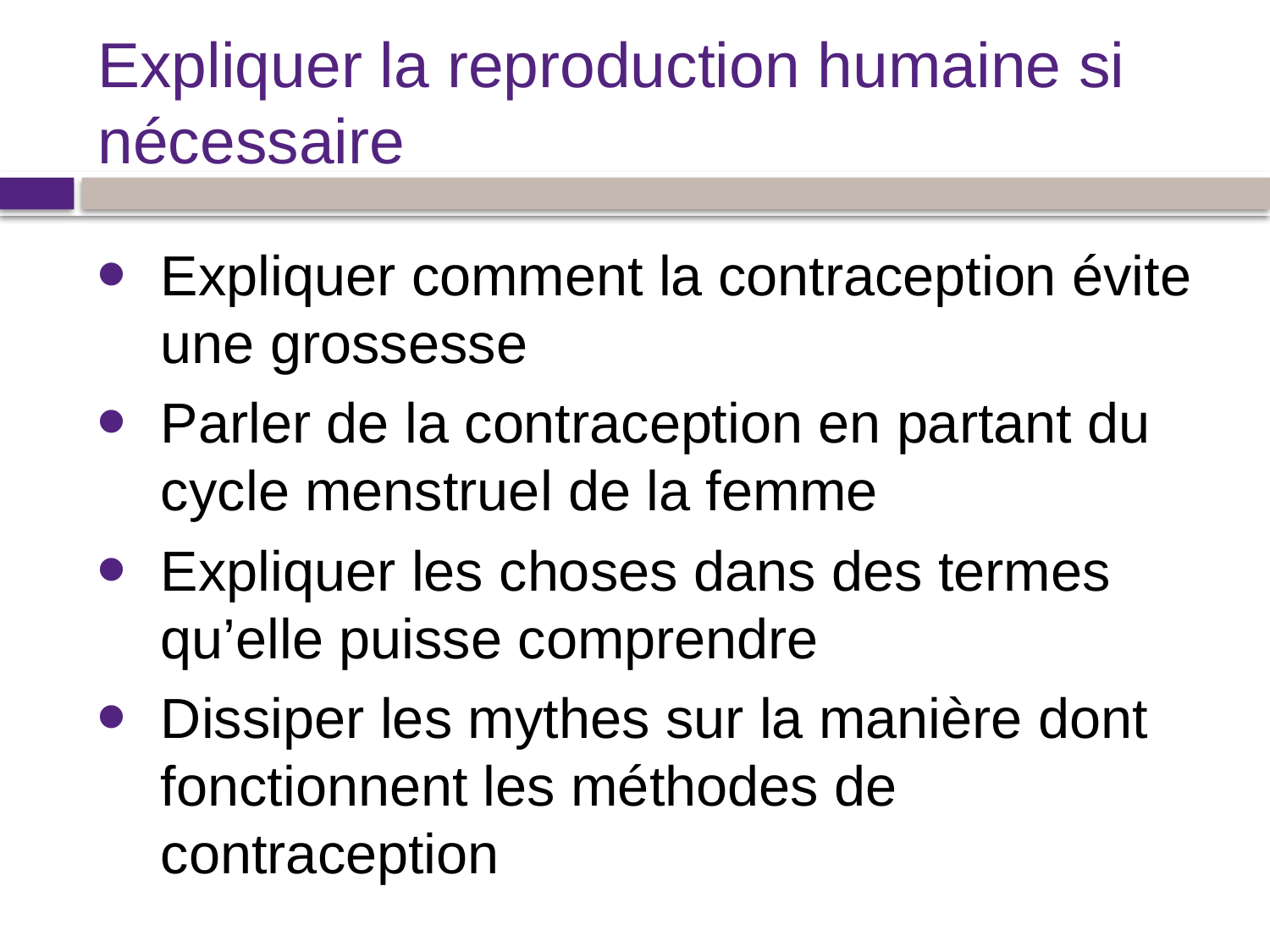

# Expliquer la reproduction humaine si nécessaire
Expliquer comment la contraception évite une grossesse
Parler de la contraception en partant du cycle menstruel de la femme
Expliquer les choses dans des termes qu’elle puisse comprendre
Dissiper les mythes sur la manière dont fonctionnent les méthodes de contraception